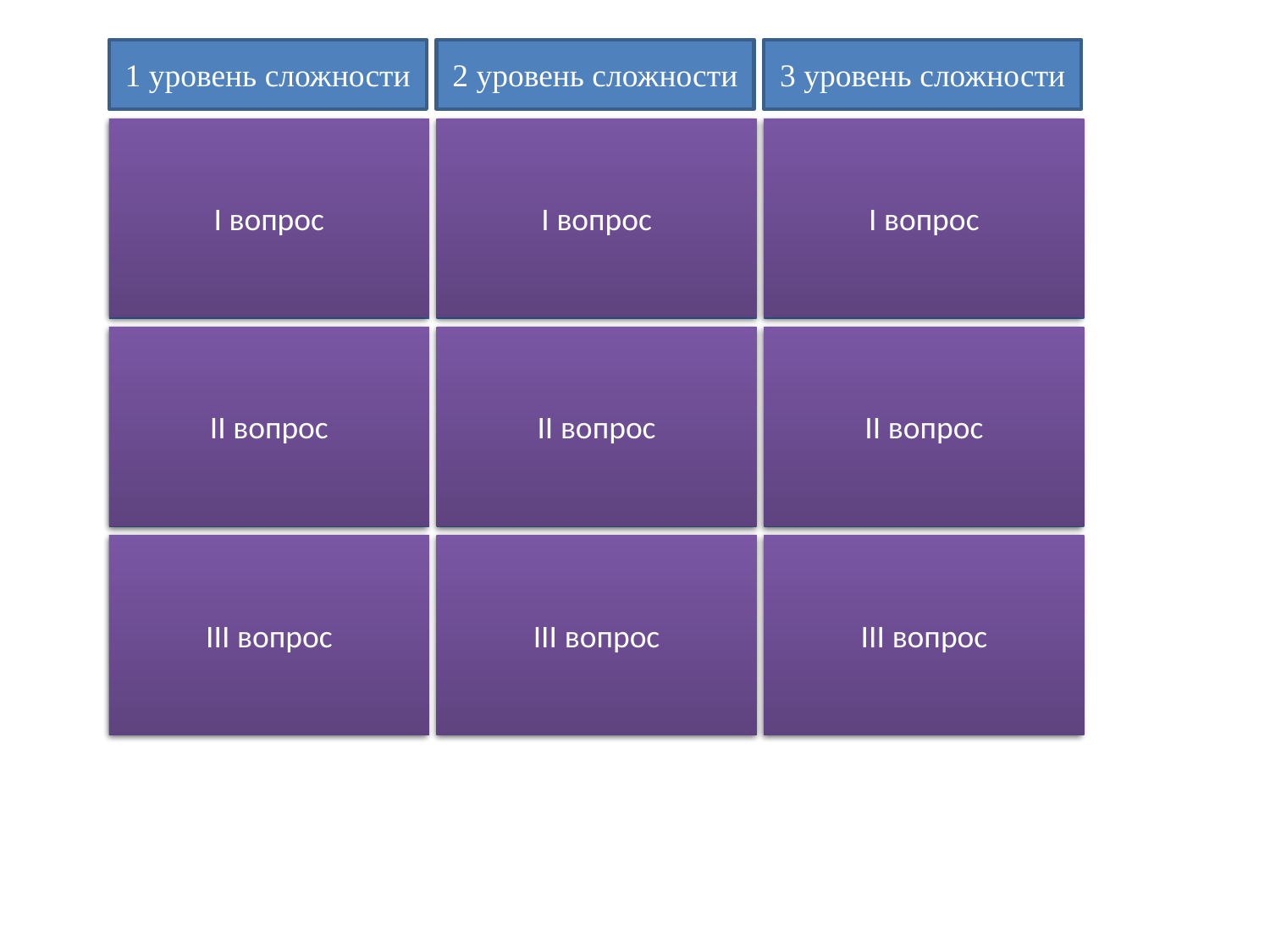

1 уровень сложности
2 уровень сложности
3 уровень сложности
Стержень это:
А. часть литейной формы, служащий для получения отверстия в отливке
Б.  часть литниковой системы  служащая для подвода расплава в полость формы
I вопрос

Какие стержневые смеси вы знаете?
I вопрос
Назовите этапы изготовления стержней в ручную
I вопрос

Для чего устанавливают металлические каркасы в стрежень?
А. для увеличения прочности
Б. для выхода газов из стержня
В. оба варианта верны

II вопрос
Из какого материала может быть изготовлен стержневой ящик?

II вопрос
Для чего делают газоотводные каналы в стержне

II вопрос

Чем уплотняют стержневую смесь в стрежневом ящике?
А. гладилкой
Б. трамбовкой
В. линейкой

III вопрос
С какой целью делают стержневой ящик разъемным?

III вопрос
Что может произойти при протяжке стержня из стержневого ящика
III вопрос